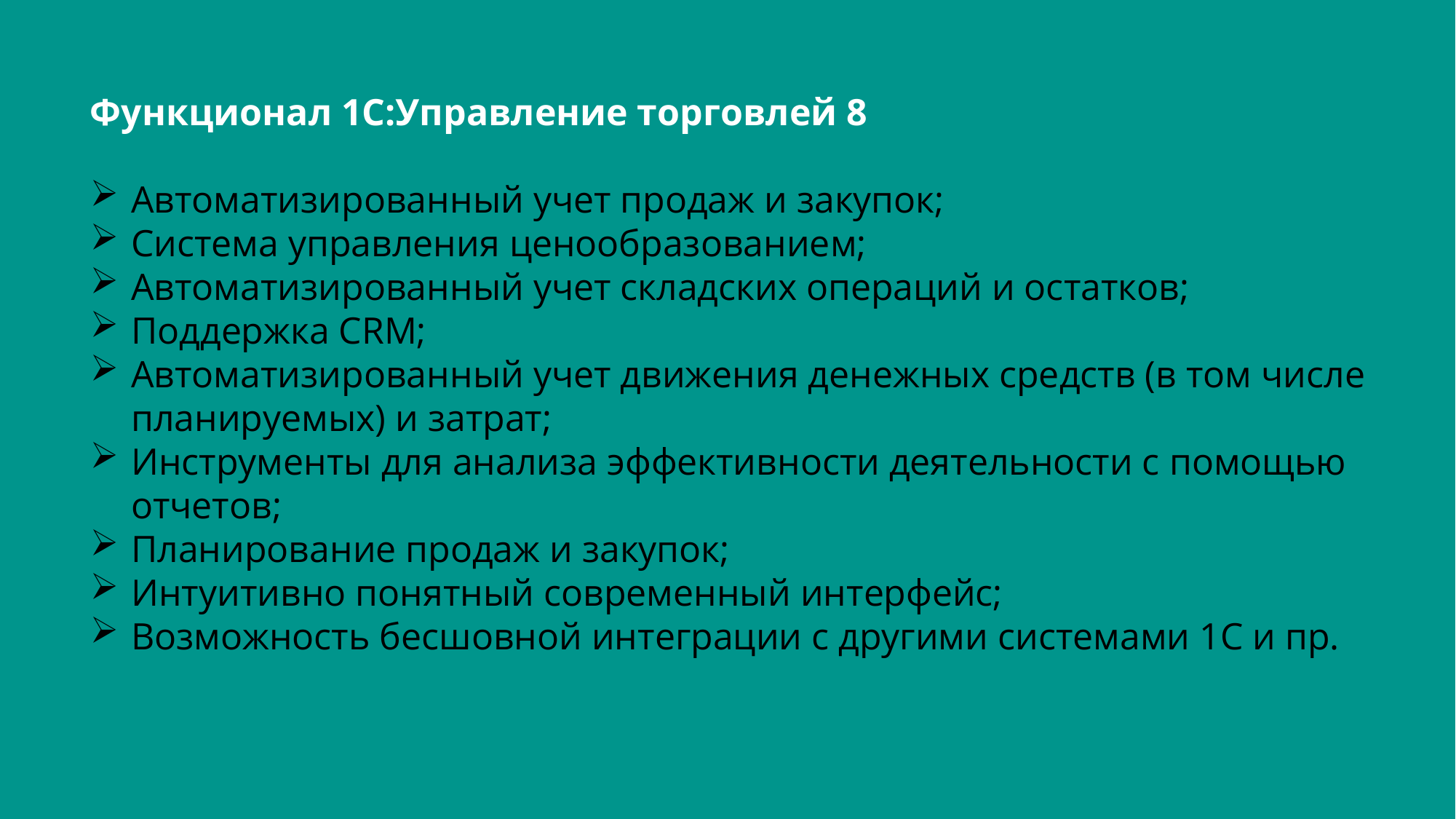

Функционал 1С:Управление торговлей 8

Автоматизированный учет продаж и закупок;
Система управления ценообразованием;
Автоматизированный учет складских операций и остатков;
Поддержка CRM;
Автоматизированный учет движения денежных средств (в том числе планируемых) и затрат;
Инструменты для анализа эффективности деятельности с помощью отчетов;
Планирование продаж и закупок;
Интуитивно понятный современный интерфейс;
Возможность бесшовной интеграции с другими системами 1С и пр.